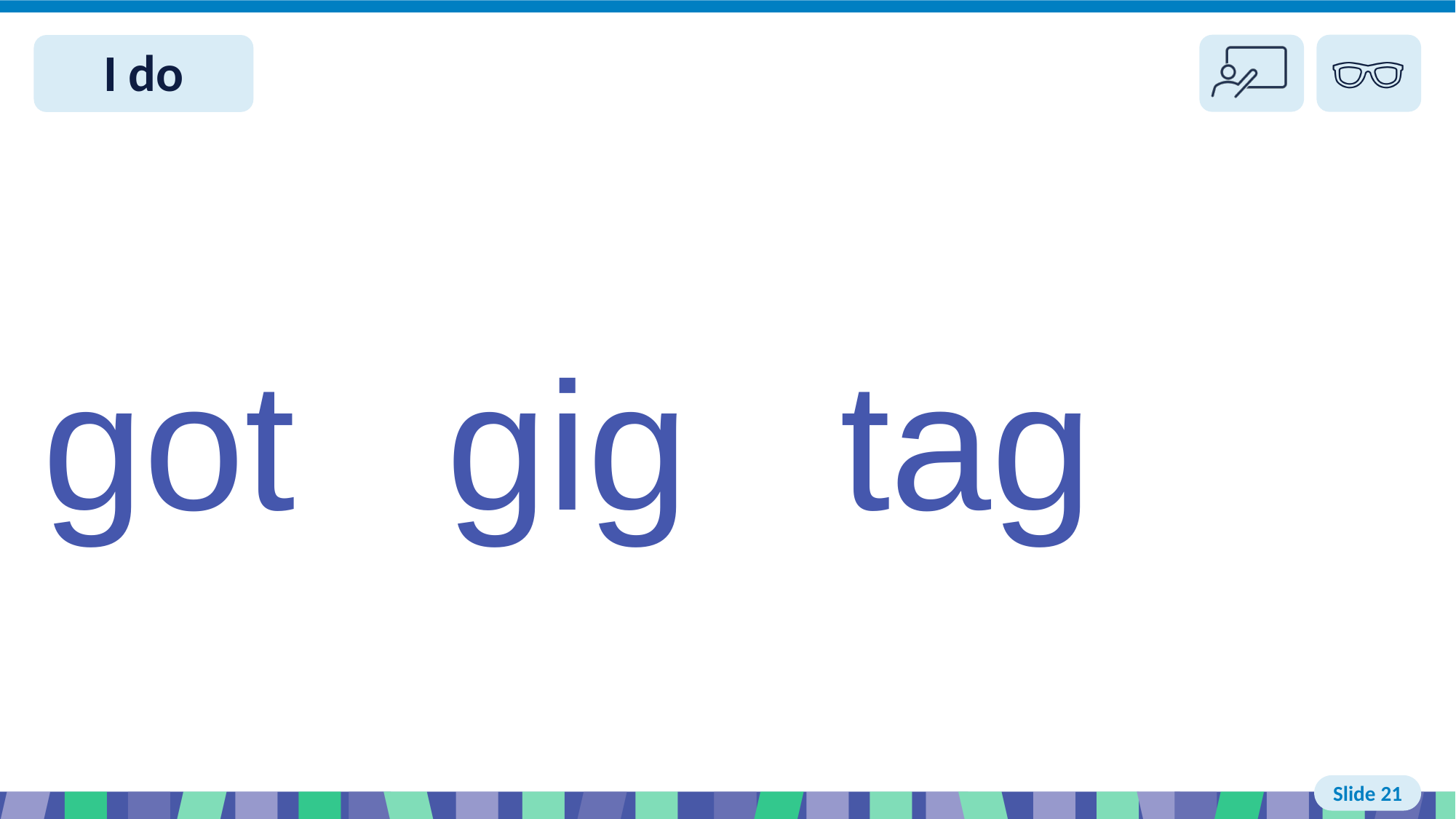

# Slide 21 I do read
got   gig   tag